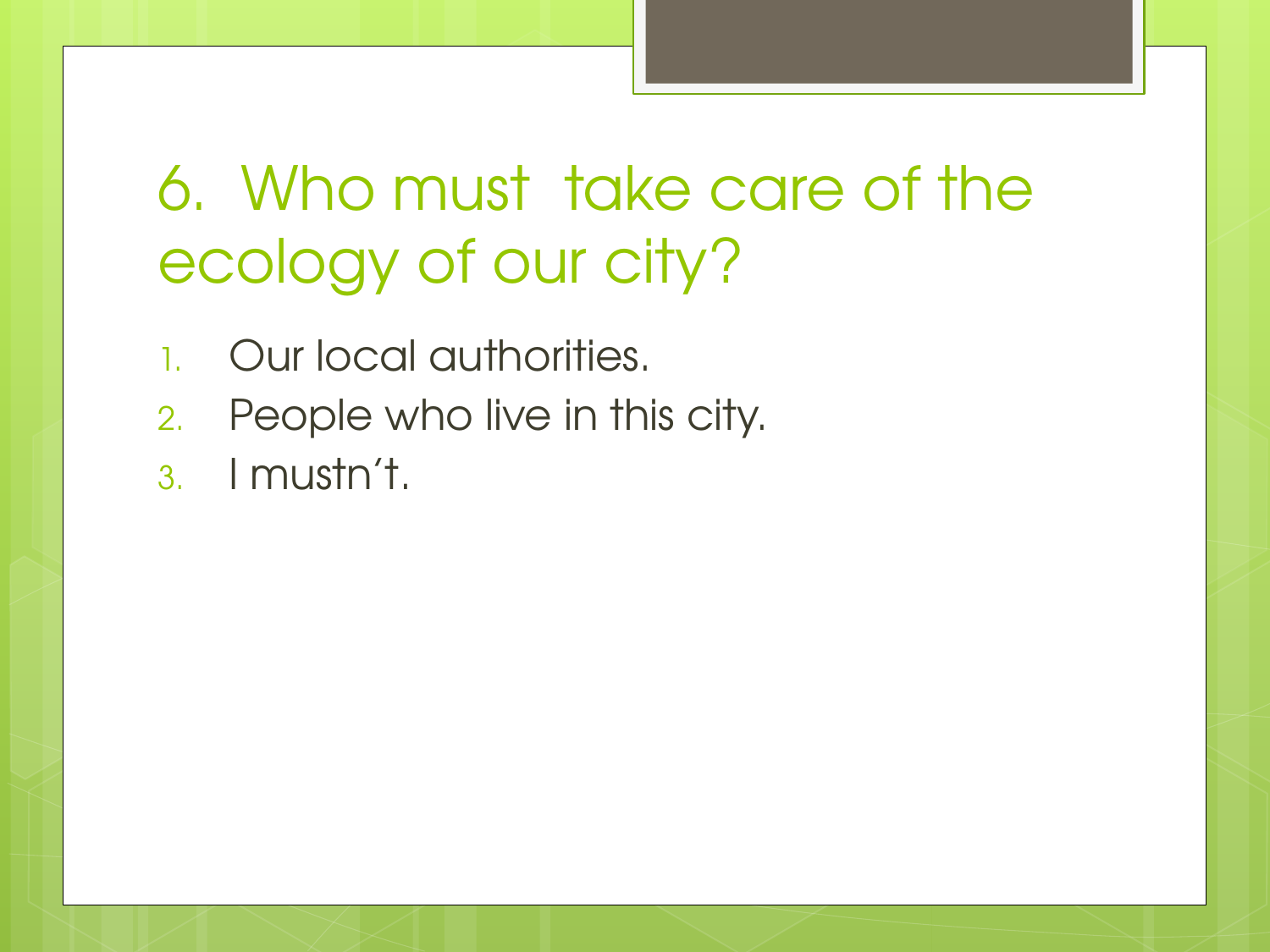

# 6.  Who must  take care of the ecology of our city?
Our local authorities.
People who live in this city.
I mustn’t.